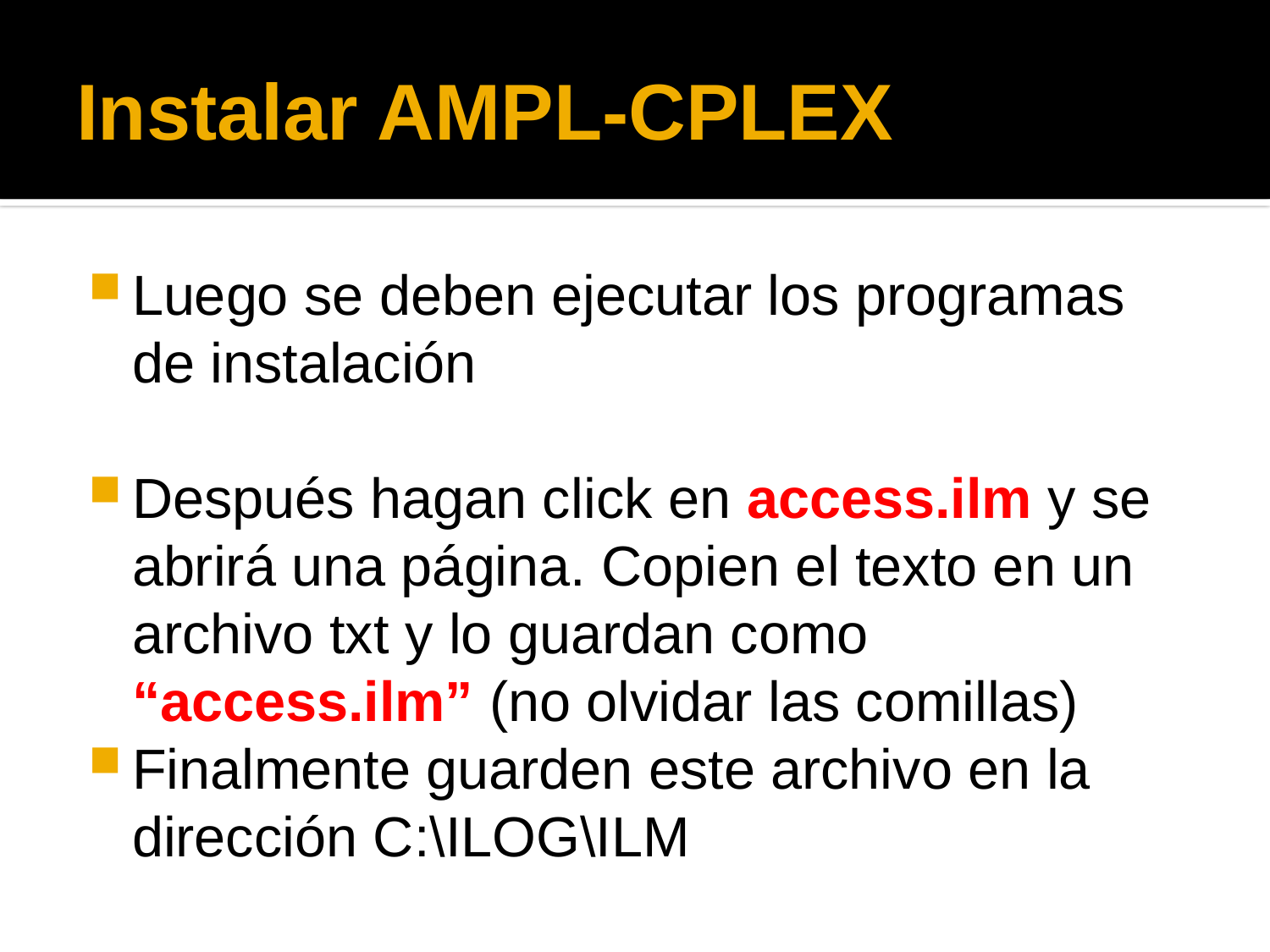

# Instalar AMPL-CPLEX
Luego se deben ejecutar los programas de instalación

Después hagan click en access.ilm y se abrirá una página. Copien el texto en un archivo txt y lo guardan como “access.ilm” (no olvidar las comillas)
Finalmente guarden este archivo en la dirección C:\ILOG\ILM